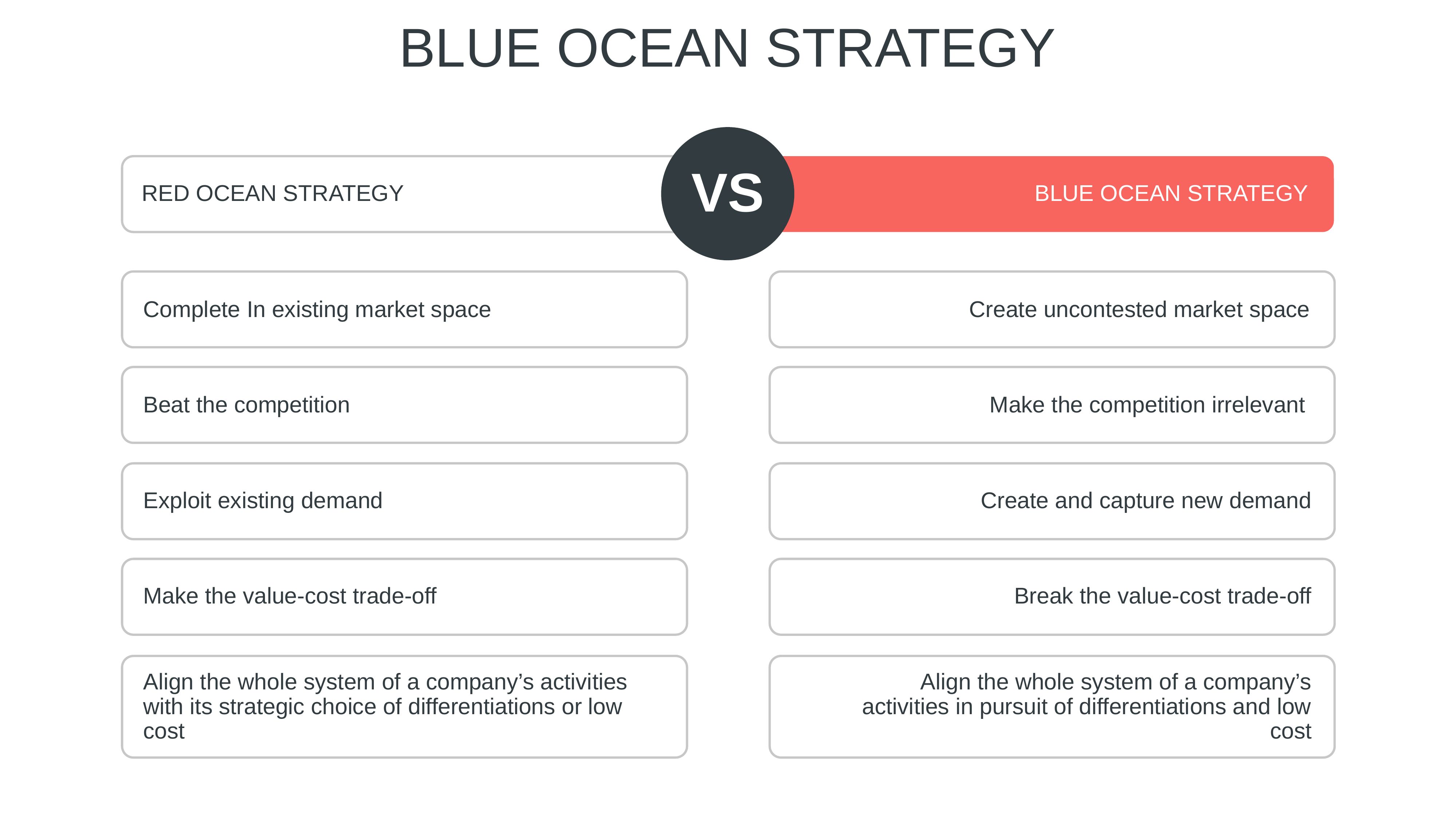

BLUE OCEAN STRATEGY

VS

RED OCEAN STRATEGY
BLUE OCEAN STRATEGY

Complete In existing market space
Create uncontested market space

Beat the competition
Make the competition irrelevant

Exploit existing demand
Create and capture new demand

Make the value-cost trade-off
Break the value-cost trade-off

Align the whole system of a company’s activities with its strategic choice of differentiations or low cost
Align the whole system of a company’s activities in pursuit of differentiations and low cost